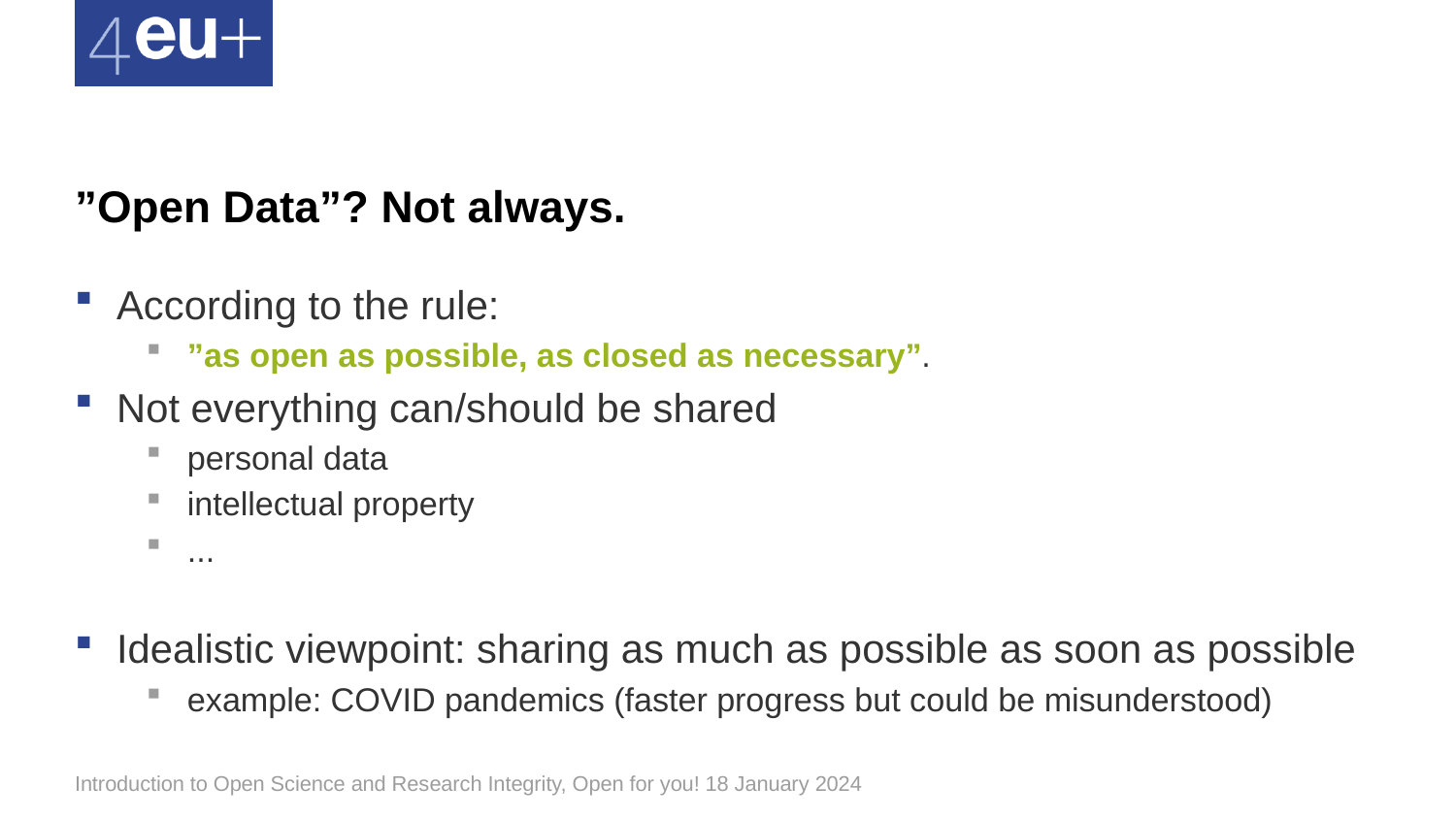

# ”Open Data”? Not always.
According to the rule:
”as open as possible, as closed as necessary”.
Not everything can/should be shared
personal data
intellectual property
...

Idealistic viewpoint: sharing as much as possible as soon as possible
example: COVID pandemics (faster progress but could be misunderstood)
Introduction to Open Science and Research Integrity, Open for you! 18 January 2024